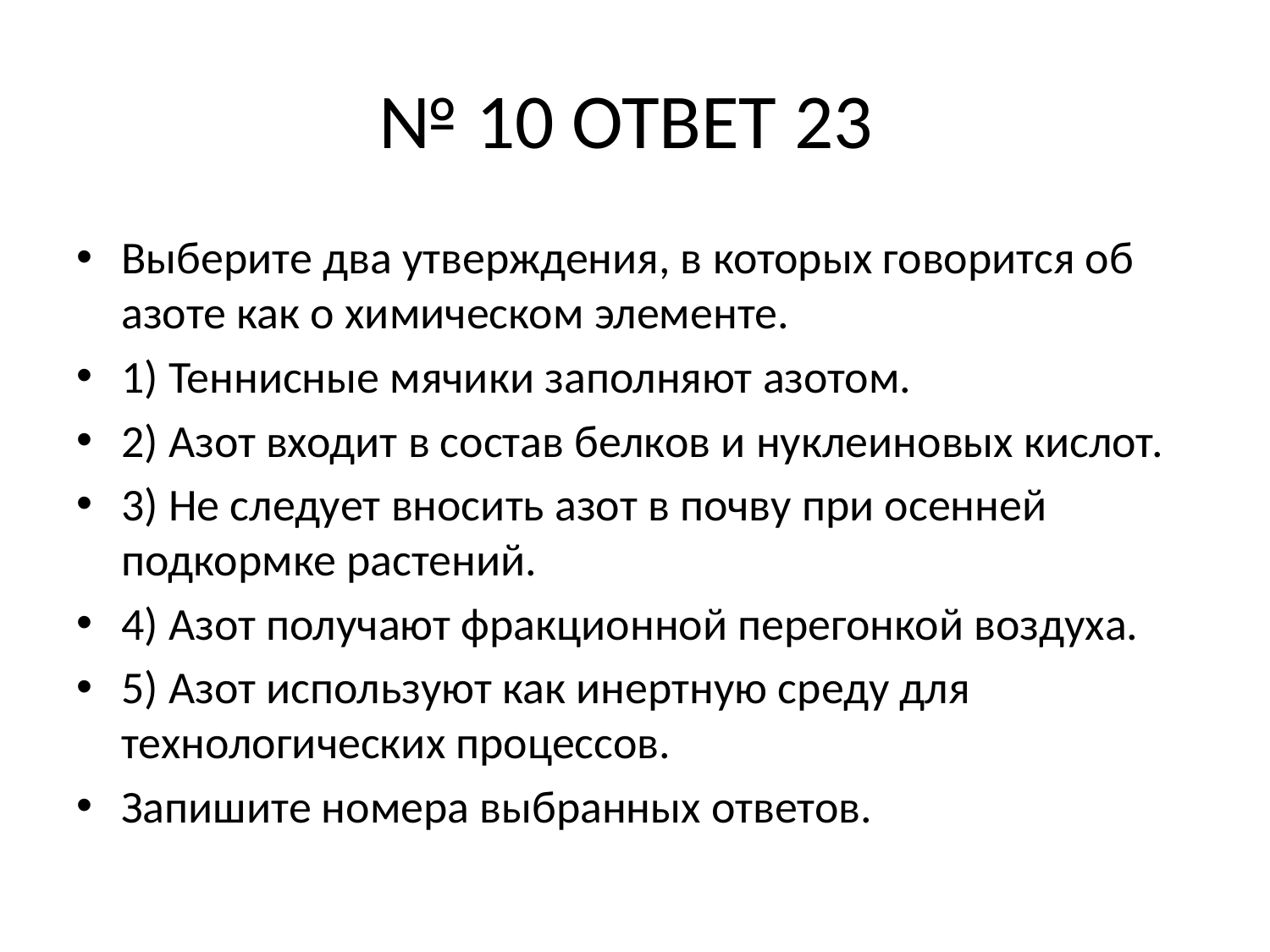

# № 10 ОТВЕТ 23
Выберите два утверждения, в которых говорится об азоте как о химическом элементе.
1) Теннисные мячики заполняют азотом.
2) Азот входит в состав белков и нуклеиновых кислот.
3) Не следует вносить азот в почву при осенней подкормке растений.
4) Азот получают фракционной перегонкой воздуха.
5) Азот используют как инертную среду для технологических процессов.
Запишите номера выбранных ответов.